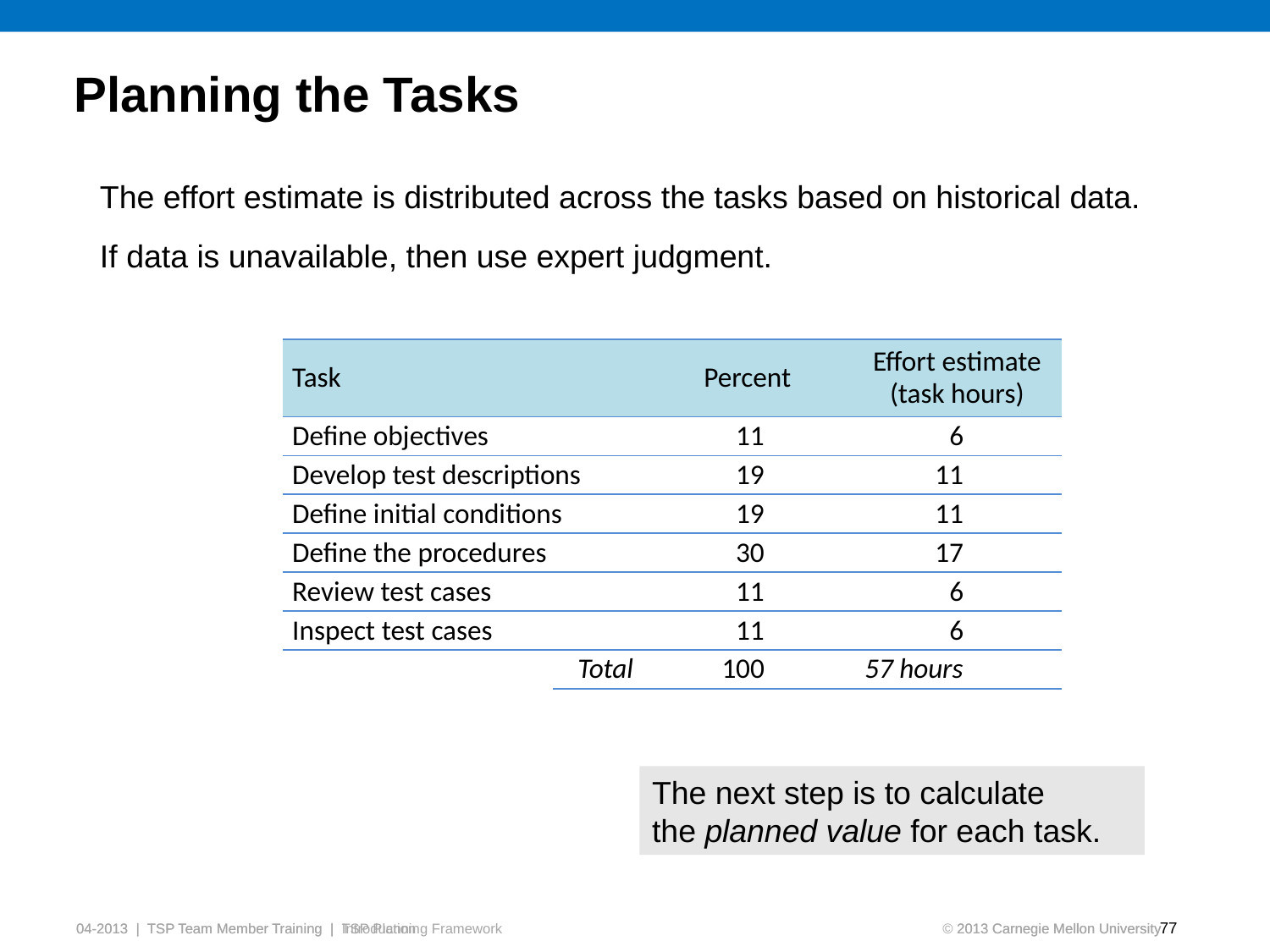

# Planning the Tasks
The effort estimate is distributed across the tasks based on historical data.
If data is unavailable, then use expert judgment.
| Task |  | Percent | Effort estimate (task hours) |
| --- | --- | --- | --- |
| Define objectives |  | 11 | 6 |
| Develop test descriptions |  | 19 | 11 |
| Define initial conditions |  | 19 | 11 |
| Define the procedures |  | 30 | 17 |
| Review test cases |  | 11 | 6 |
| Inspect test cases |  | 11 | 6 |
|  | Total | 100 | 57 hours |
The next step is to calculate
the planned value for each task.